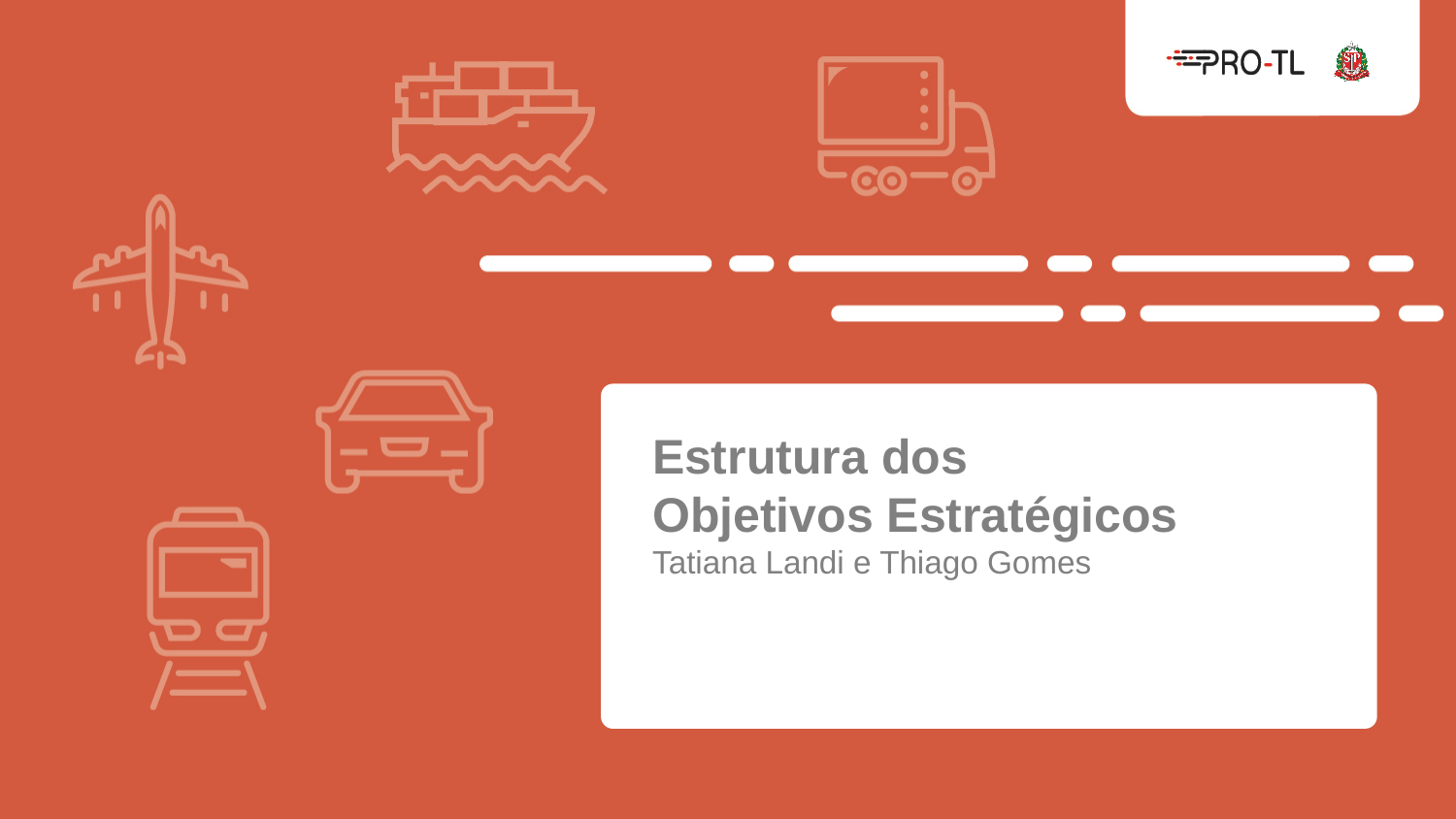

Estrutura dos
Objetivos Estratégicos
Tatiana Landi e Thiago Gomes